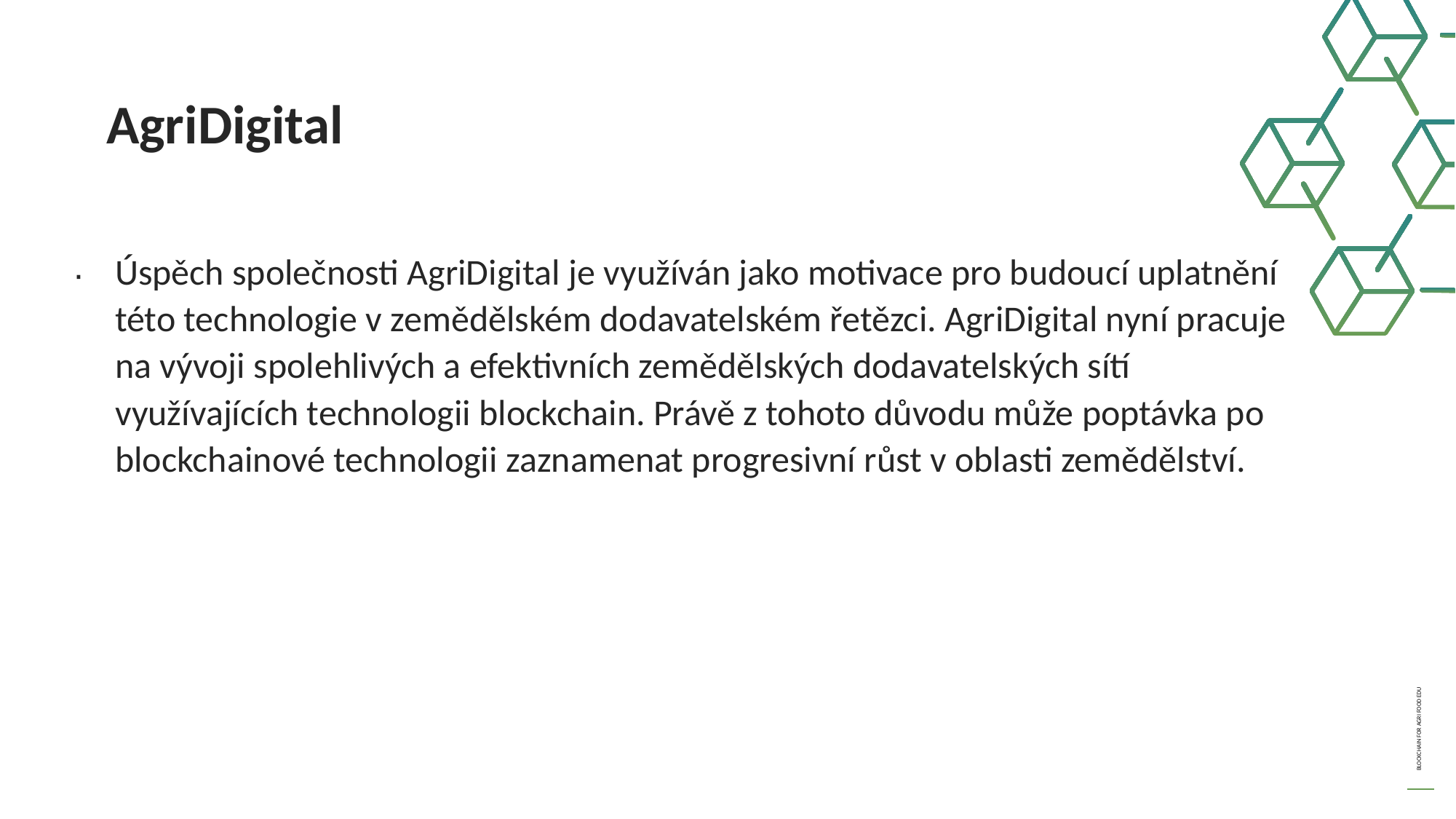

AgriDigital
Úspěch společnosti AgriDigital je využíván jako motivace pro budoucí uplatnění této technologie v zemědělském dodavatelském řetězci. AgriDigital nyní pracuje na vývoji spolehlivých a efektivních zemědělských dodavatelských sítí využívajících technologii blockchain. Právě z tohoto důvodu může poptávka po blockchainové technologii zaznamenat progresivní růst v oblasti zemědělství.